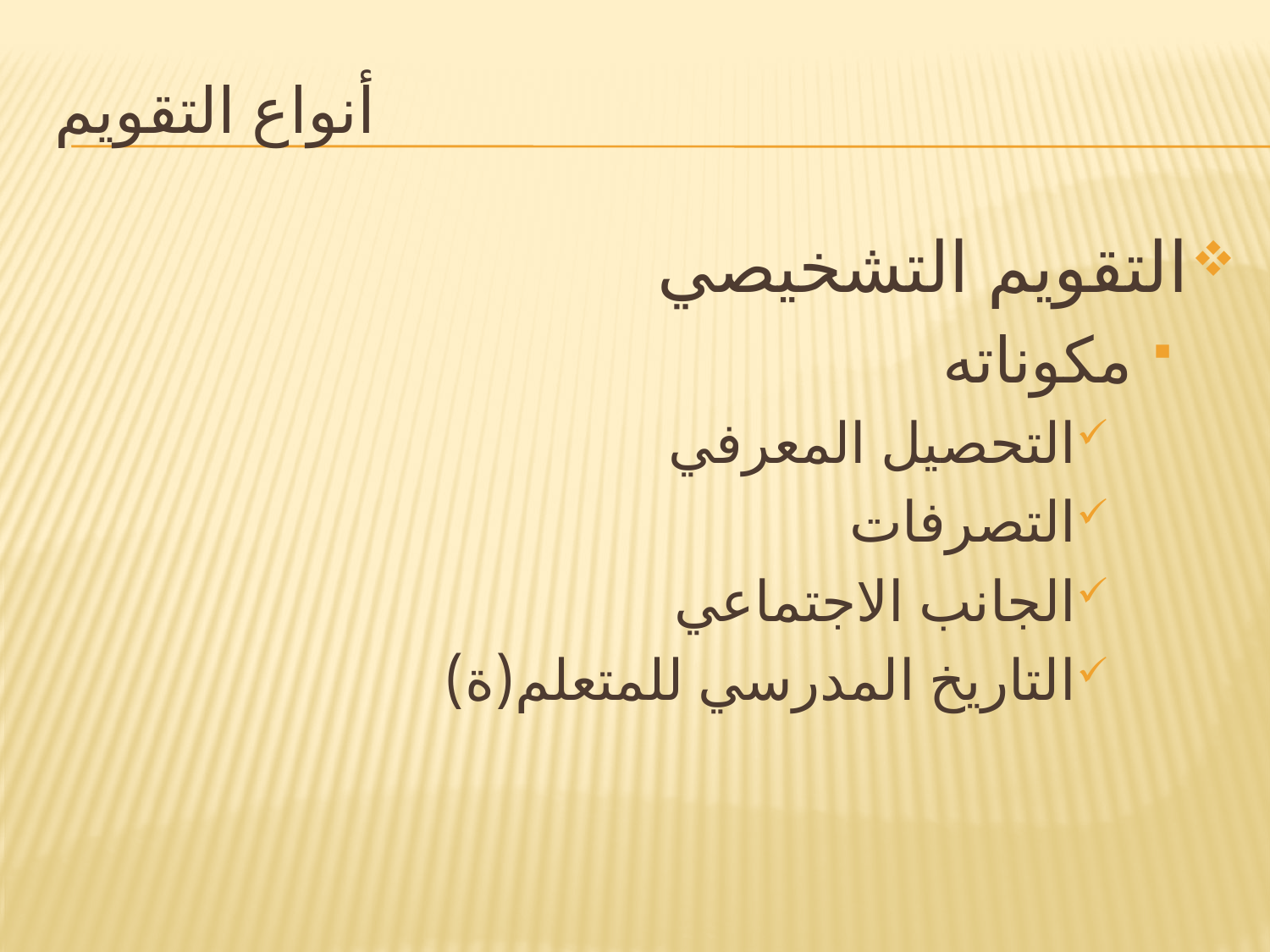

# أنواع التقويم
التقويم التشخيصي
مكوناته
التحصيل المعرفي
التصرفات
الجانب الاجتماعي
التاريخ المدرسي للمتعلم(ة)